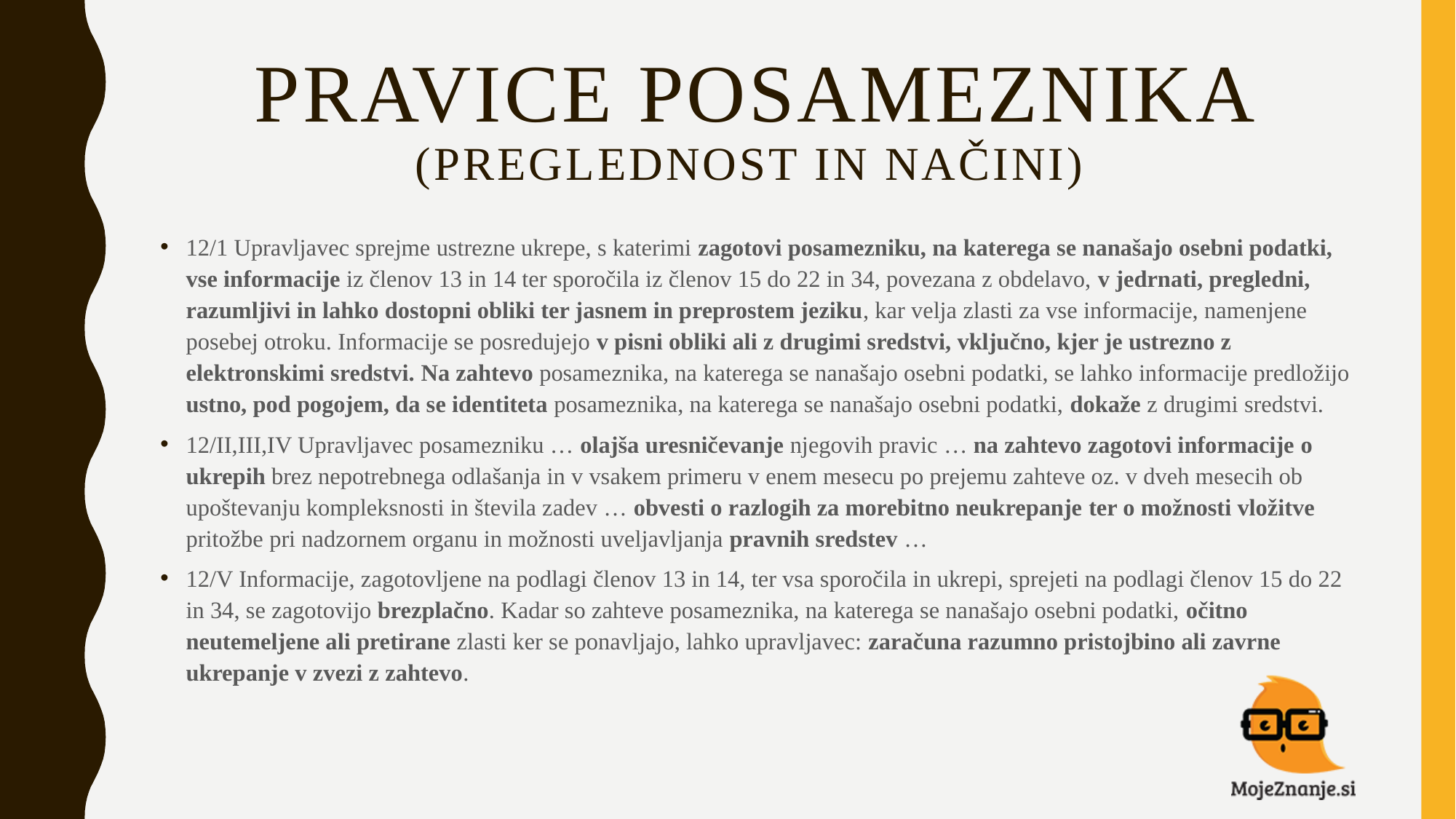

# Pravice posameznika (Preglednost in načini)
12/1 Upravljavec sprejme ustrezne ukrepe, s katerimi zagotovi posamezniku, na katerega se nanašajo osebni podatki, vse informacije iz členov 13 in 14 ter sporočila iz členov 15 do 22 in 34, povezana z obdelavo, v jedrnati, pregledni, razumljivi in lahko dostopni obliki ter jasnem in preprostem jeziku, kar velja zlasti za vse informacije, namenjene posebej otroku. Informacije se posredujejo v pisni obliki ali z drugimi sredstvi, vključno, kjer je ustrezno z elektronskimi sredstvi. Na zahtevo posameznika, na katerega se nanašajo osebni podatki, se lahko informacije predložijo ustno, pod pogojem, da se identiteta posameznika, na katerega se nanašajo osebni podatki, dokaže z drugimi sredstvi.
12/II,III,IV Upravljavec posamezniku … olajša uresničevanje njegovih pravic … na zahtevo zagotovi informacije o ukrepih brez nepotrebnega odlašanja in v vsakem primeru v enem mesecu po prejemu zahteve oz. v dveh mesecih ob upoštevanju kompleksnosti in števila zadev … obvesti o razlogih za morebitno neukrepanje ter o možnosti vložitve pritožbe pri nadzornem organu in možnosti uveljavljanja pravnih sredstev …
12/V Informacije, zagotovljene na podlagi členov 13 in 14, ter vsa sporočila in ukrepi, sprejeti na podlagi členov 15 do 22 in 34, se zagotovijo brezplačno. Kadar so zahteve posameznika, na katerega se nanašajo osebni podatki, očitno neutemeljene ali pretirane zlasti ker se ponavljajo, lahko upravljavec: zaračuna razumno pristojbino ali zavrne ukrepanje v zvezi z zahtevo.